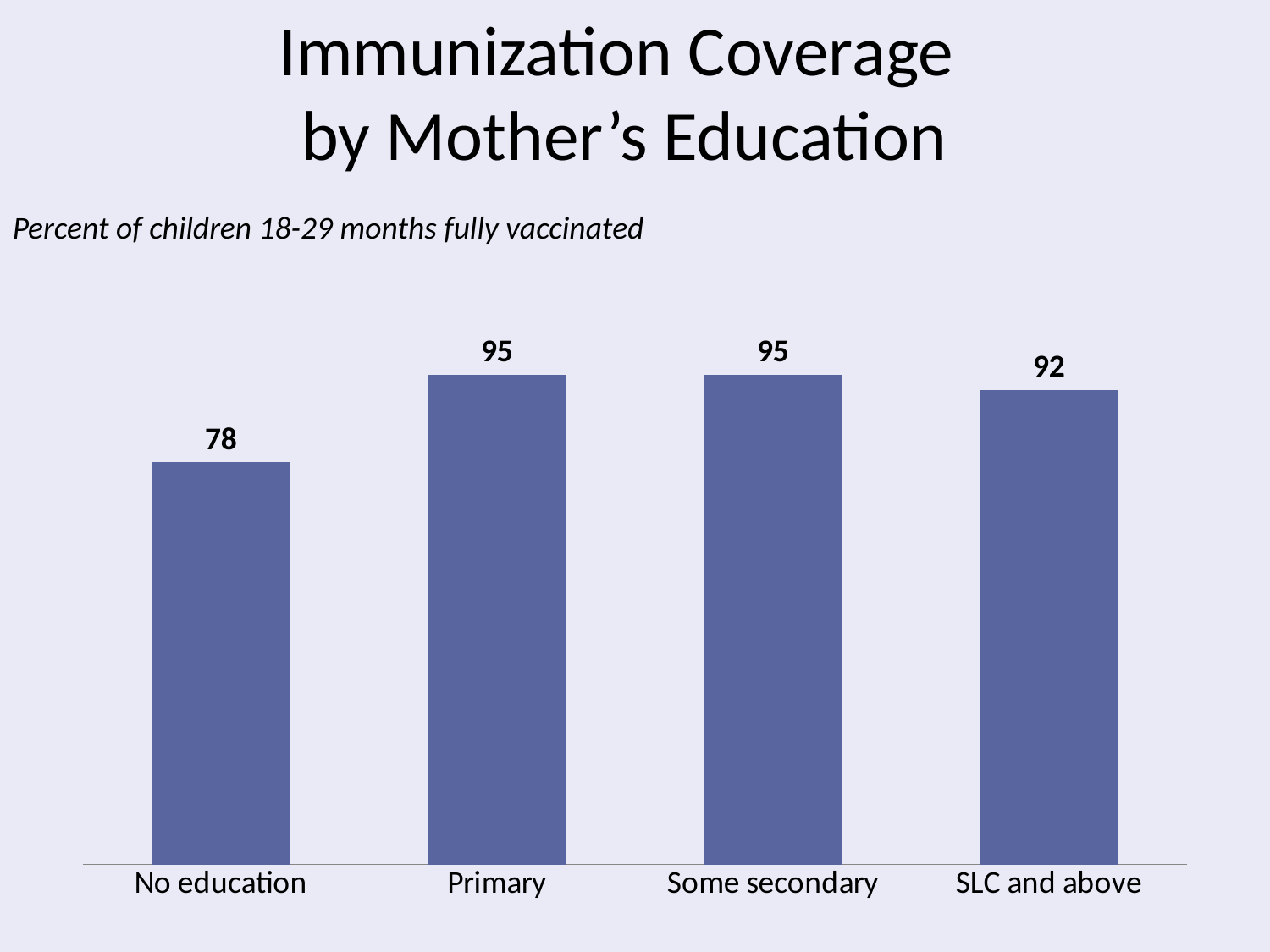

# Immunization Coverage by Mother’s Education
Percent of children 18-29 months fully vaccinated

### Chart

| Category | Series 1 |
|---|---|
| No education | 78.0 |
| Primary | 95.0 |
| Some secondary | 95.0 |
| SLC and above | 92.0 |